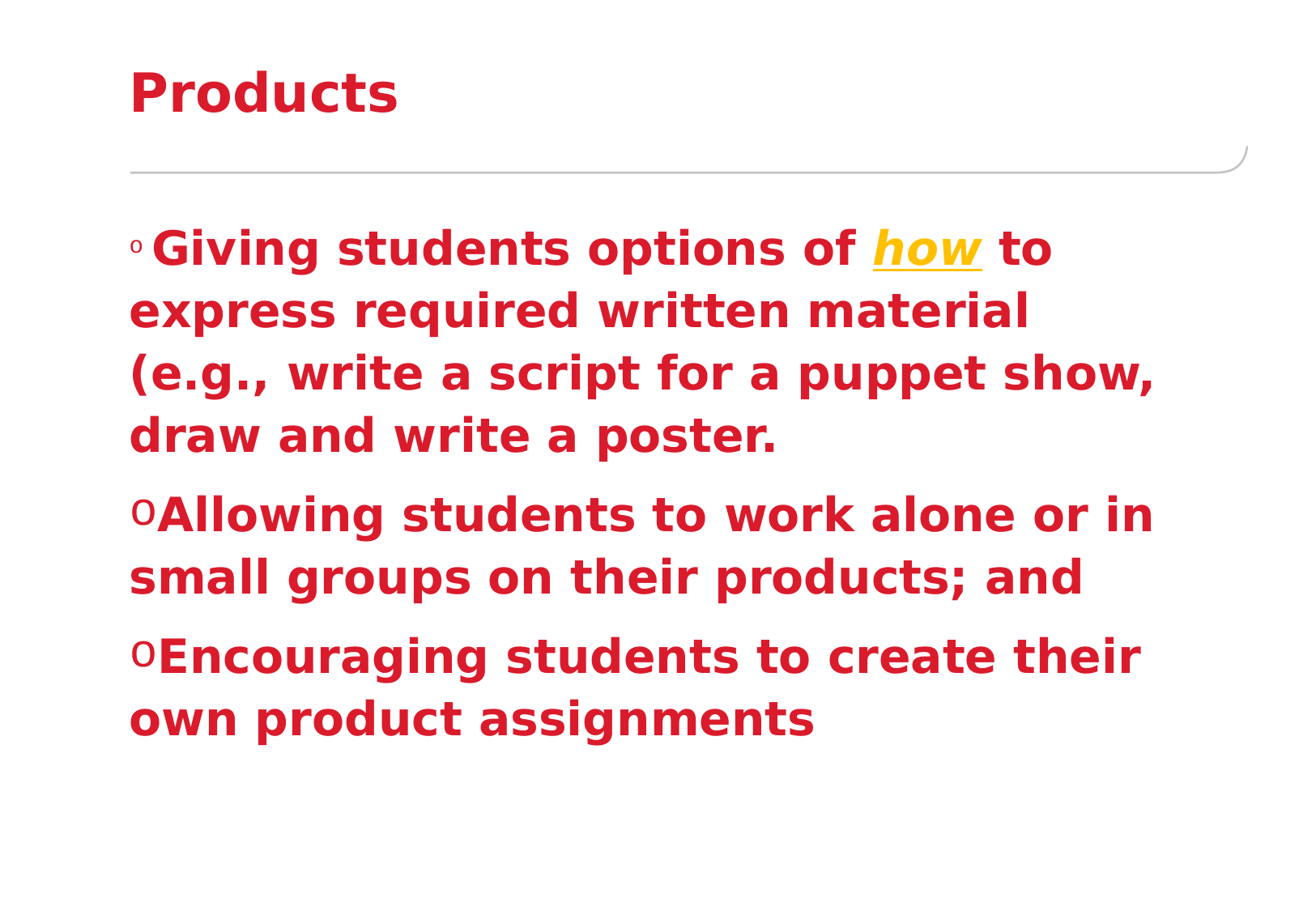

# Products
 Giving students options of how to express required written material (e.g., write a script for a puppet show, draw and write a poster.
Allowing students to work alone or in small groups on their products; and
Encouraging students to create their own product assignments